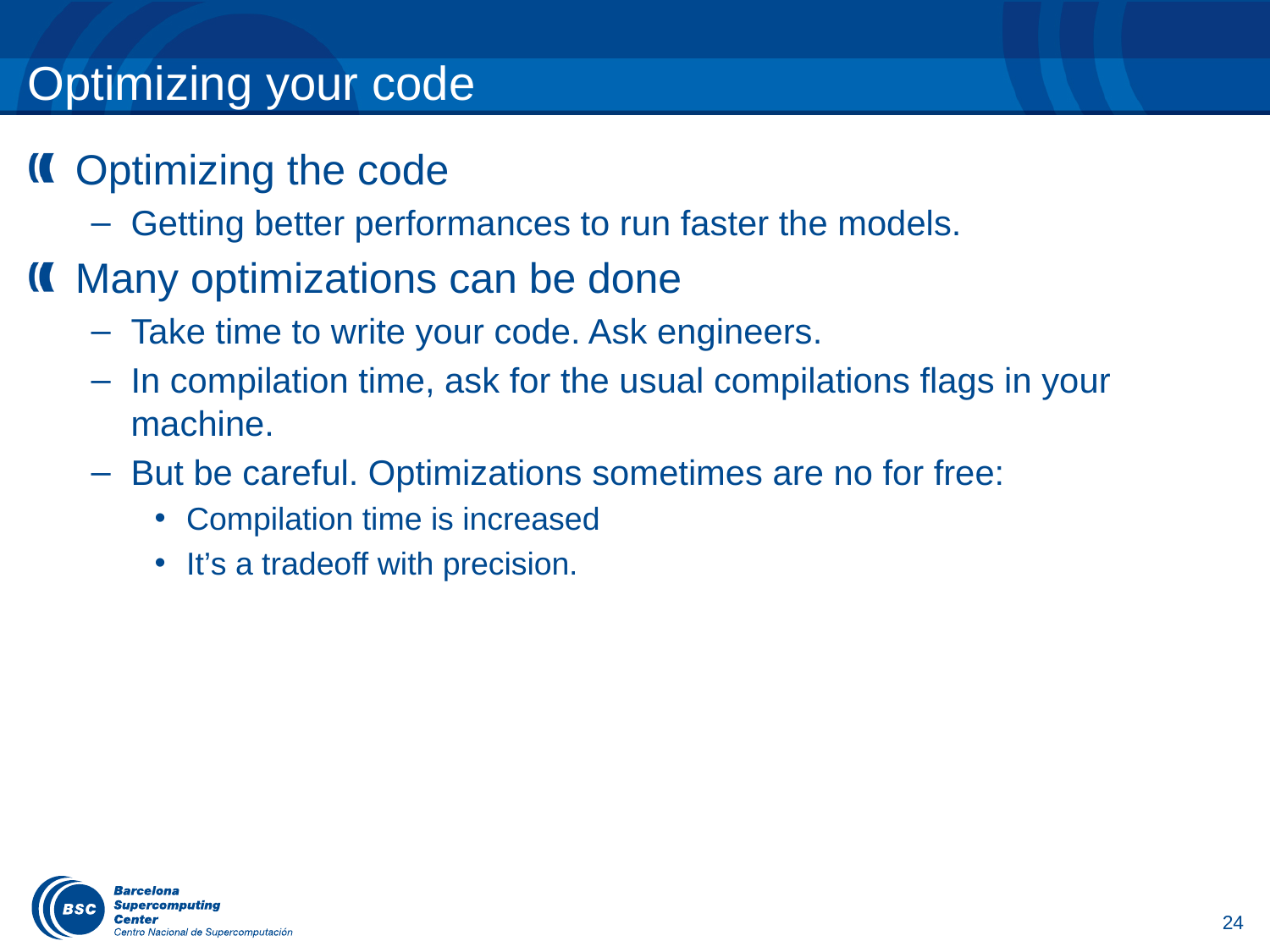

# Optimizing your code
Optimizing the code
Getting better performances to run faster the models.
Many optimizations can be done
Take time to write your code. Ask engineers.
In compilation time, ask for the usual compilations flags in your machine.
But be careful. Optimizations sometimes are no for free:
Compilation time is increased
It’s a tradeoff with precision.
24